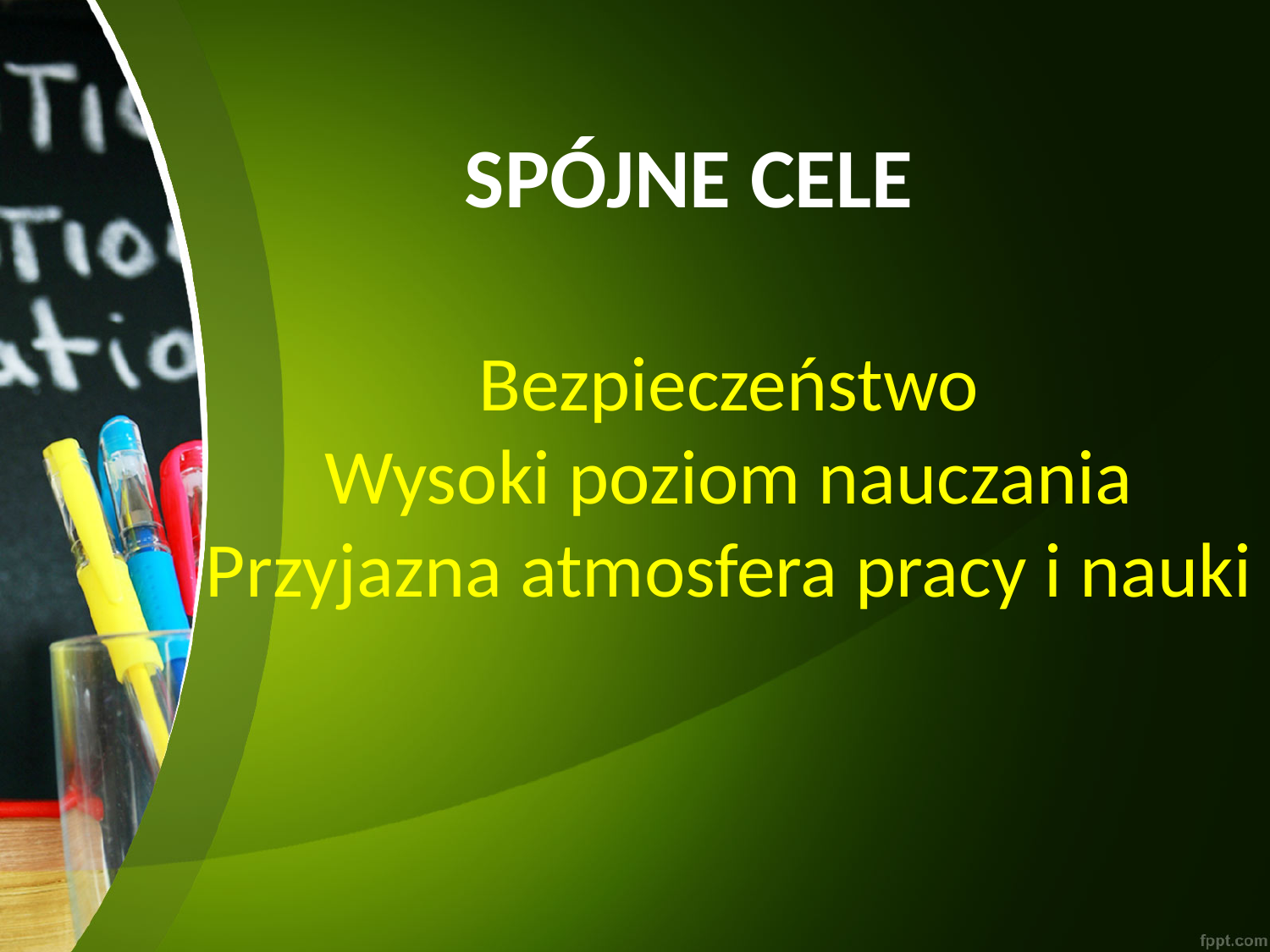

SPÓJNE CELE

# Bezpieczeństwo Wysoki poziom nauczania Przyjazna atmosfera pracy i nauki